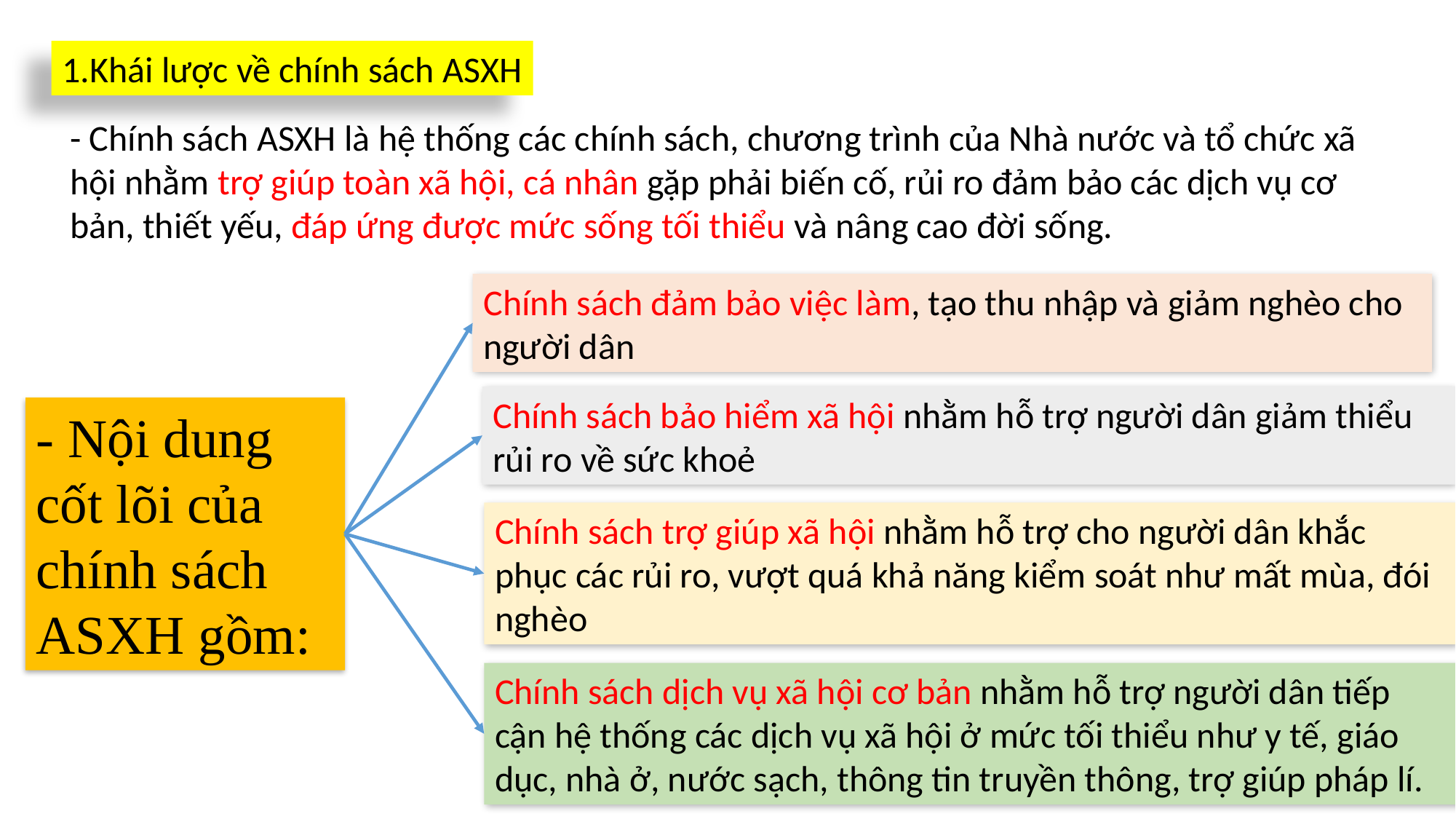

1.Khái lược về chính sách ASXH
- Chính sách ASXH là hệ thống các chính sách, chương trình của Nhà nước và tổ chức xã hội nhằm trợ giúp toàn xã hội, cá nhân gặp phải biến cố, rủi ro đảm bảo các dịch vụ cơ bản, thiết yếu, đáp ứng được mức sống tối thiểu và nâng cao đời sống.
Chính sách đảm bảo việc làm, tạo thu nhập và giảm nghèo cho người dân
Chính sách bảo hiểm xã hội nhằm hỗ trợ người dân giảm thiểu rủi ro về sức khoẻ
- Nội dung cốt lõi của chính sách ASXH gồm:
Chính sách trợ giúp xã hội nhằm hỗ trợ cho người dân khắc phục các rủi ro, vượt quá khả năng kiểm soát như mất mùa, đói nghèo
Chính sách dịch vụ xã hội cơ bản nhằm hỗ trợ người dân tiếp cận hệ thống các dịch vụ xã hội ở mức tối thiểu như y tế, giáo dục, nhà ở, nước sạch, thông tin truyền thông, trợ giúp pháp lí.